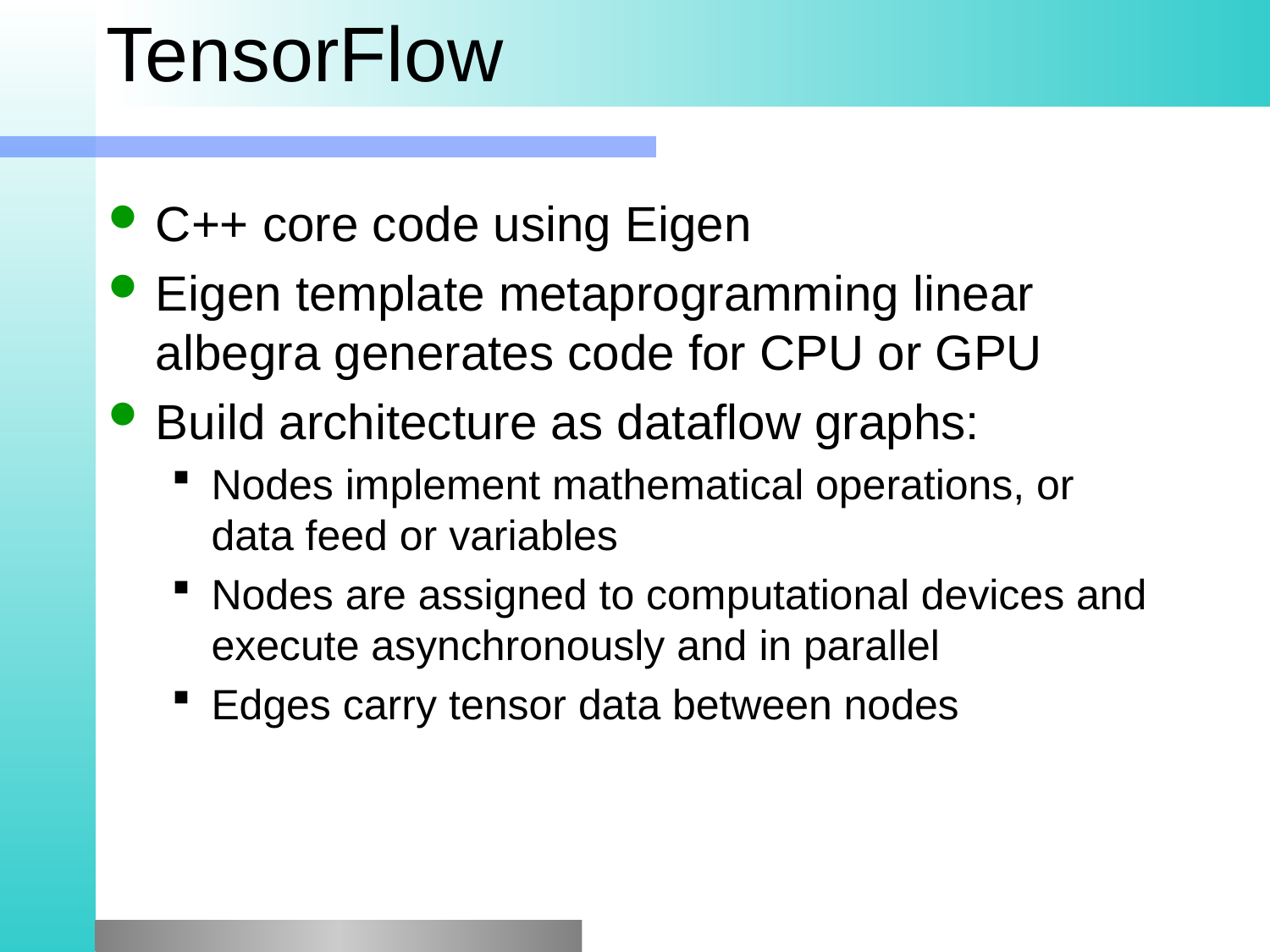

# TensorFlow
C++ core code using Eigen
Eigen template metaprogramming linear albegra generates code for CPU or GPU
Build architecture as dataflow graphs:
Nodes implement mathematical operations, or data feed or variables
Nodes are assigned to computational devices and execute asynchronously and in parallel
Edges carry tensor data between nodes